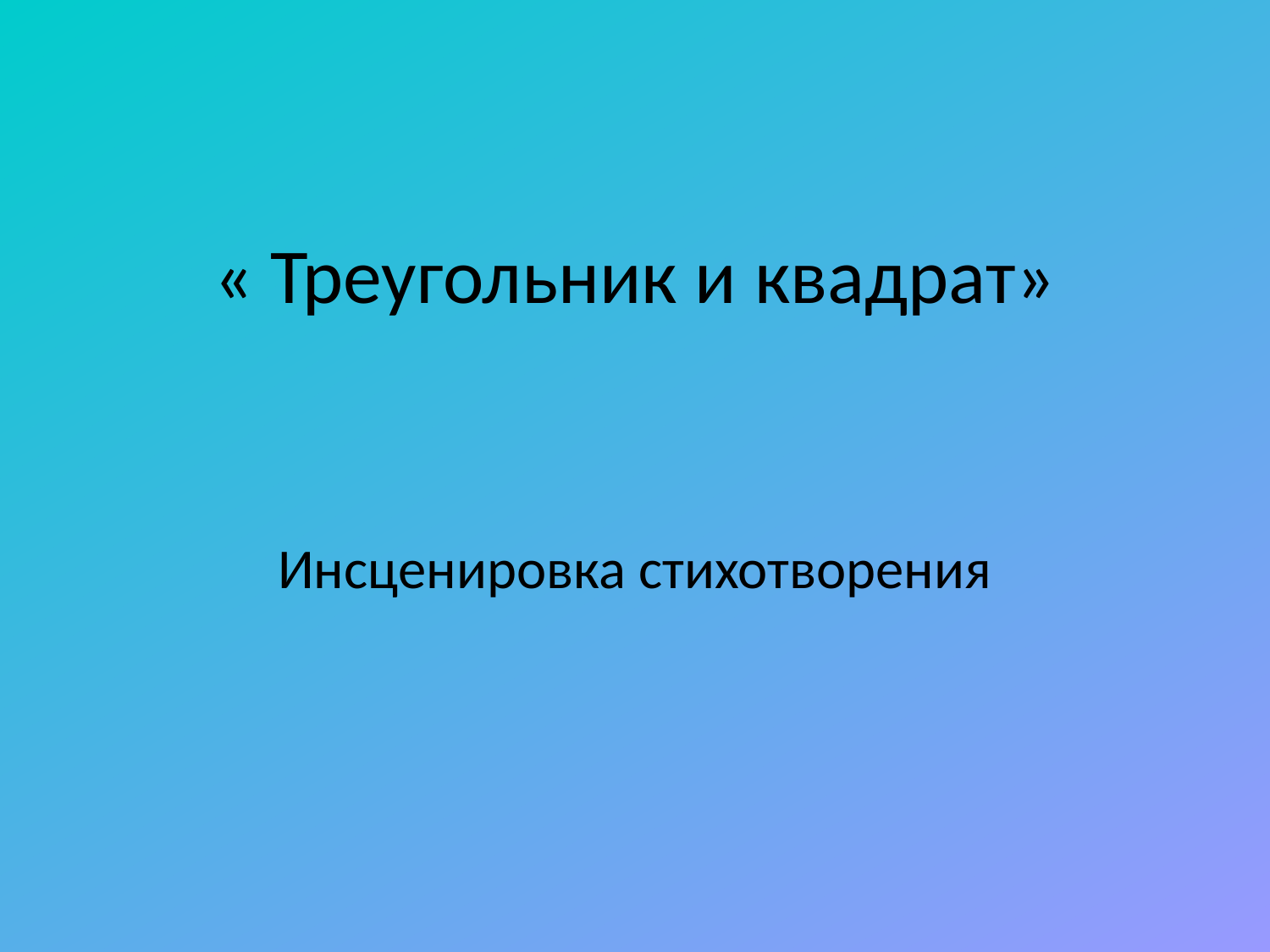

# « Треугольник и квадрат»
Инсценировка стихотворения